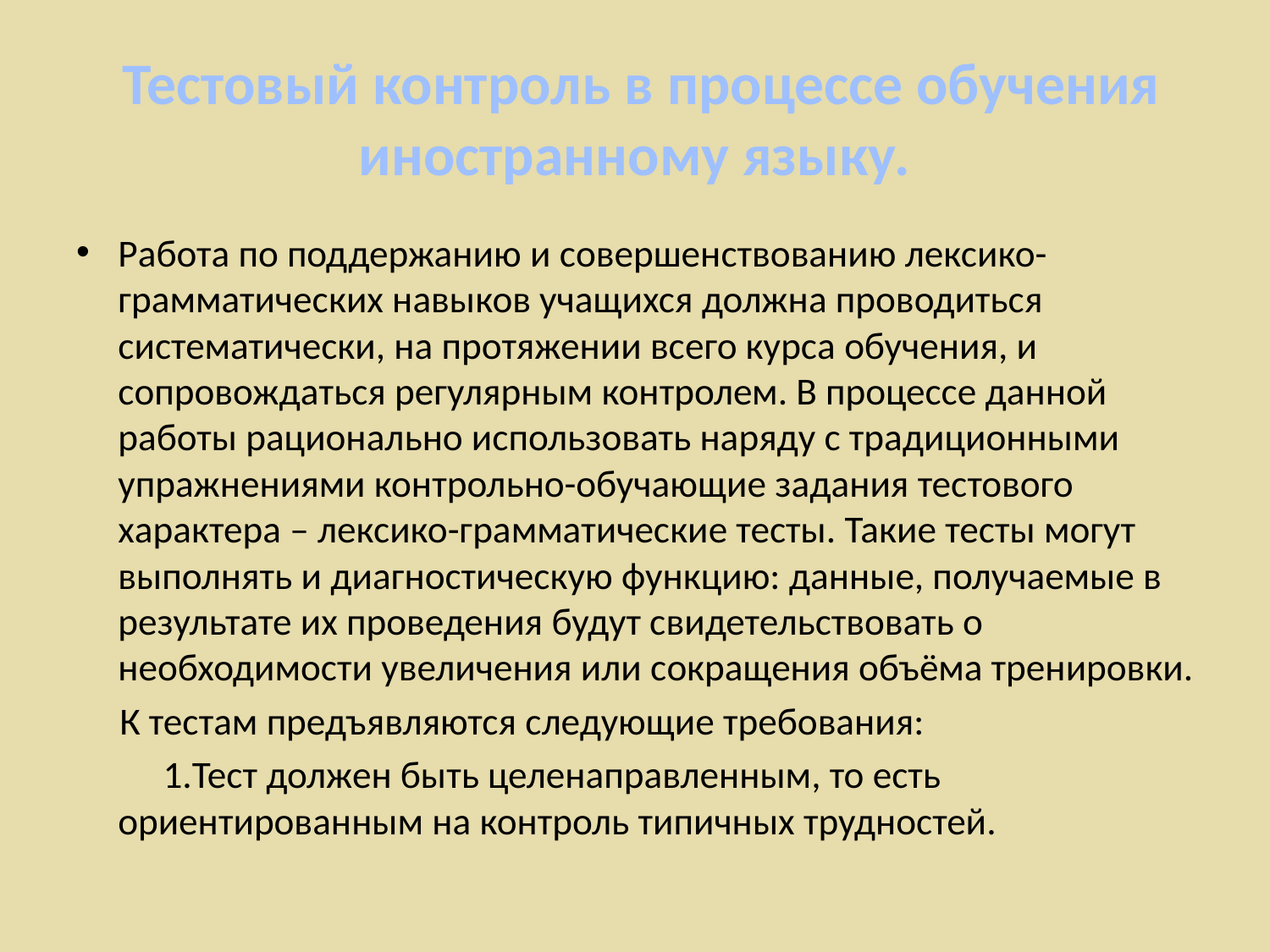

# Тестовый контроль в процессе обучения иностранному языку.
Работа по поддержанию и совершенствованию лексико-грамматических навыков учащихся должна проводиться систематически, на протяжении всего курса обучения, и сопровождаться регулярным контролем. В процессе данной работы рационально использовать наряду с традиционными упражнениями контрольно-обучающие задания тестового характера – лексико-грамматические тесты. Такие тесты могут выполнять и диагностическую функцию: данные, получаемые в результате их проведения будут свидетельствовать о необходимости увеличения или сокращения объёма тренировки.
     К тестам предъявляются следующие требования:
          1.Тест должен быть целенаправленным, то есть       ориентированным на контроль типичных трудностей.